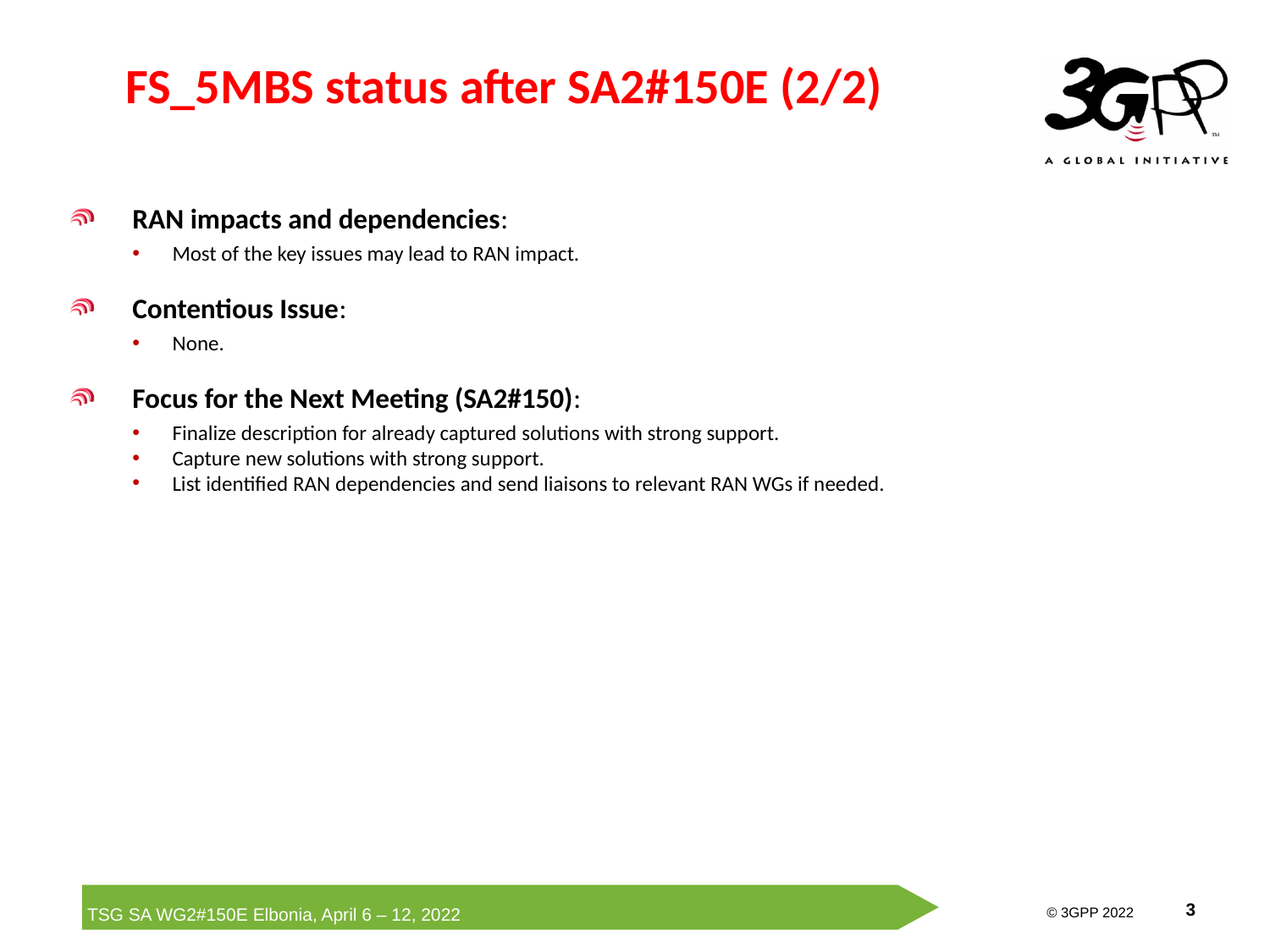

# FS_5MBS status after SA2#150E (2/2)
RAN impacts and dependencies:
Most of the key issues may lead to RAN impact.

Contentious Issue:
None.

Focus for the Next Meeting (SA2#150):
Finalize description for already captured solutions with strong support.
Capture new solutions with strong support.
List identified RAN dependencies and send liaisons to relevant RAN WGs if needed.